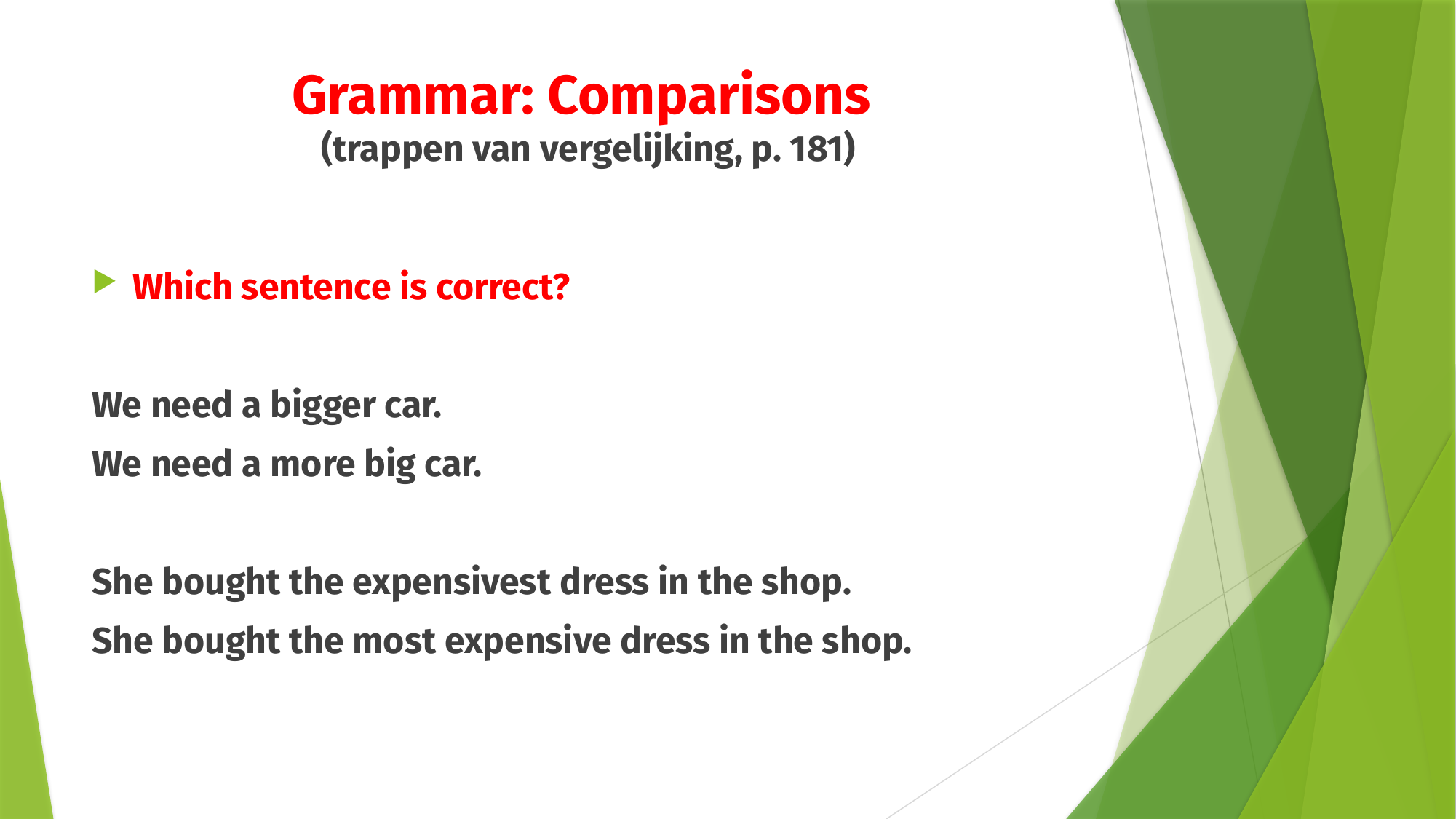

# Grammar: Comparisons (trappen van vergelijking, p. 181)
Which sentence is correct?

We need a bigger car.
We need a more big car.

She bought the expensivest dress in the shop.
She bought the most expensive dress in the shop.